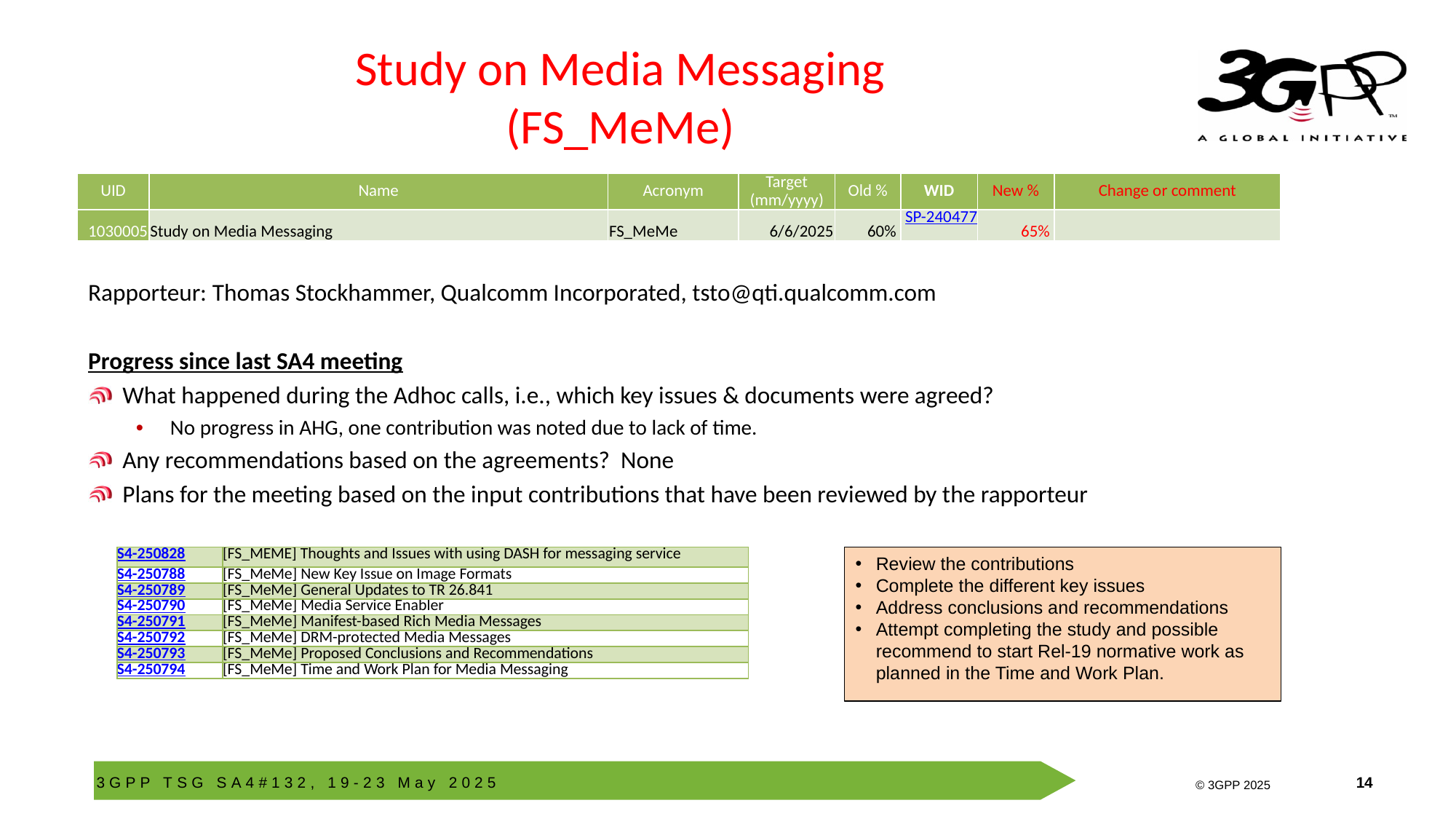

# Study on Media Messaging (FS_MeMe)
| UID | Name | Acronym | Target (mm/yyyy) | Old % | WID | New % | Change or comment |
| --- | --- | --- | --- | --- | --- | --- | --- |
| 1030005 | Study on Media Messaging | FS\_MeMe | 6/6/2025 | 60% | SP-240477 | 65% |  |
Rapporteur: Thomas Stockhammer, Qualcomm Incorporated, tsto@qti.qualcomm.com

Progress since last SA4 meeting
What happened during the Adhoc calls, i.e., which key issues & documents were agreed?
No progress in AHG, one contribution was noted due to lack of time.
Any recommendations based on the agreements?  None
Plans for the meeting based on the input contributions that have been reviewed by the rapporteur

| S4-250828 | [FS\_MEME] Thoughts and Issues with using DASH for messaging service |
| --- | --- |
| S4-250788 | [FS\_MeMe] New Key Issue on Image Formats |
| S4-250789 | [FS\_MeMe] General Updates to TR 26.841 |
| S4-250790 | [FS\_MeMe] Media Service Enabler |
| S4-250791 | [FS\_MeMe] Manifest-based Rich Media Messages |
| S4-250792 | [FS\_MeMe] DRM-protected Media Messages |
| S4-250793 | [FS\_MeMe] Proposed Conclusions and Recommendations |
| S4-250794 | [FS\_MeMe] Time and Work Plan for Media Messaging |
Review the contributions
Complete the different key issues
Address conclusions and recommendations
Attempt completing the study and possible recommend to start Rel-19 normative work as planned in the Time and Work Plan.